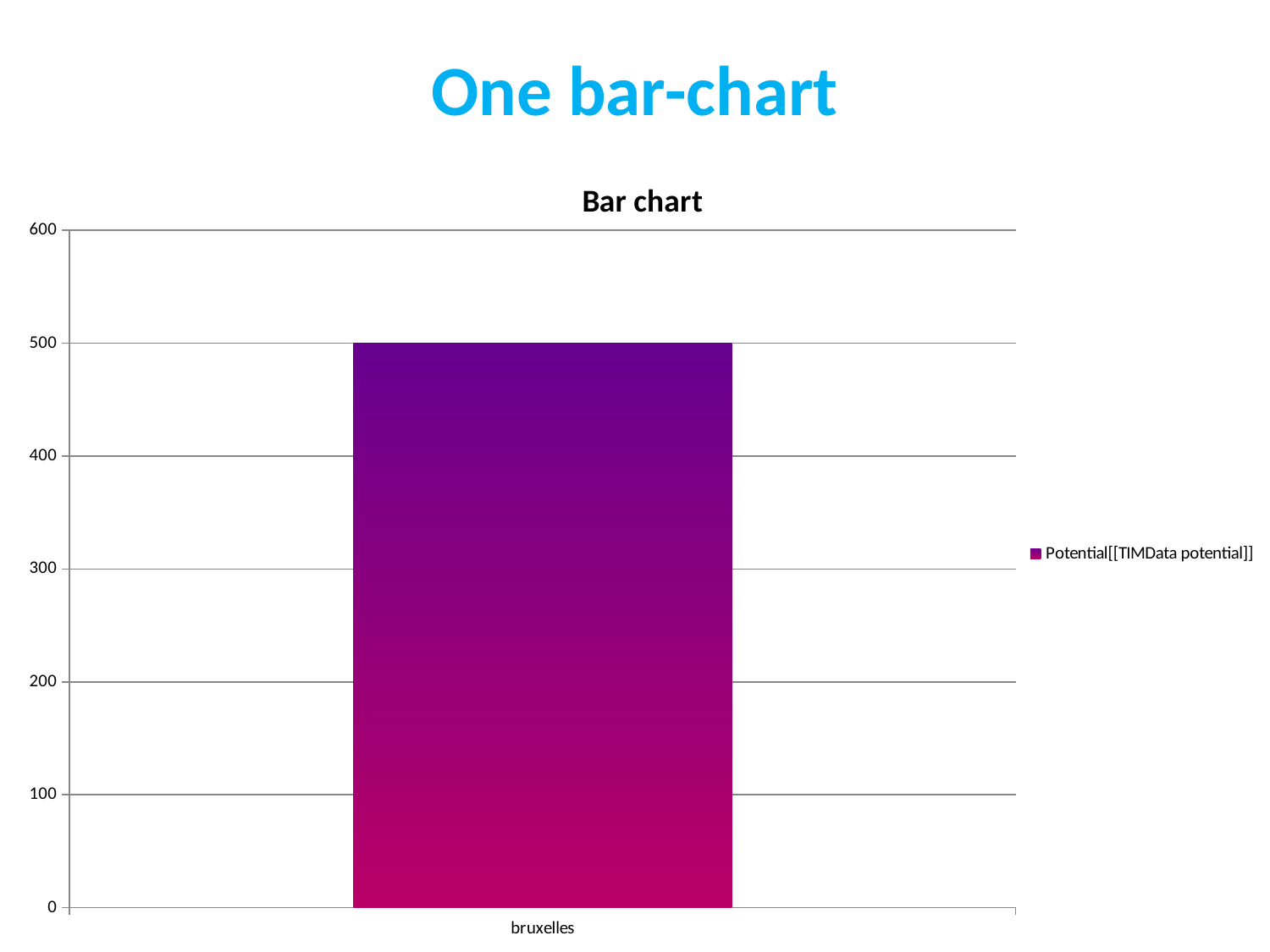

# One bar-chart

### Chart: Bar chart

| Category |  |
|---|---|
| bruxelles | 500.0 |